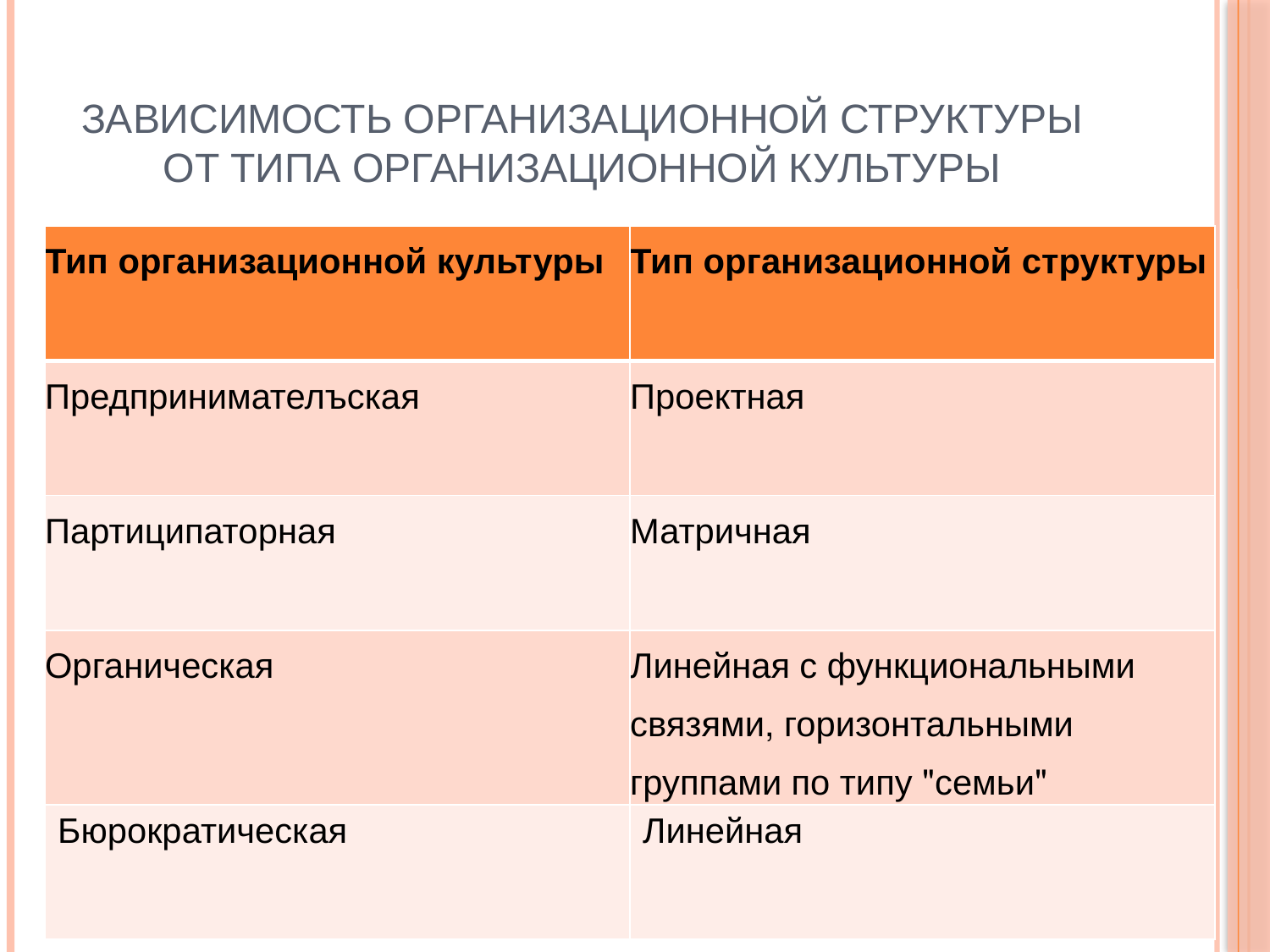

# Зависимость организационной структуры от типа организационной культуры
| Тип организационной культуры | Тип организационной структуры |
| --- | --- |
| Предпринимателъская | Проектная |
| Партиципаторная | Матричная |
| Органическая | Линейная с функциональными связями, горизонтальными группами по типу "семьи" |
| Бюрократическая | Линейная |